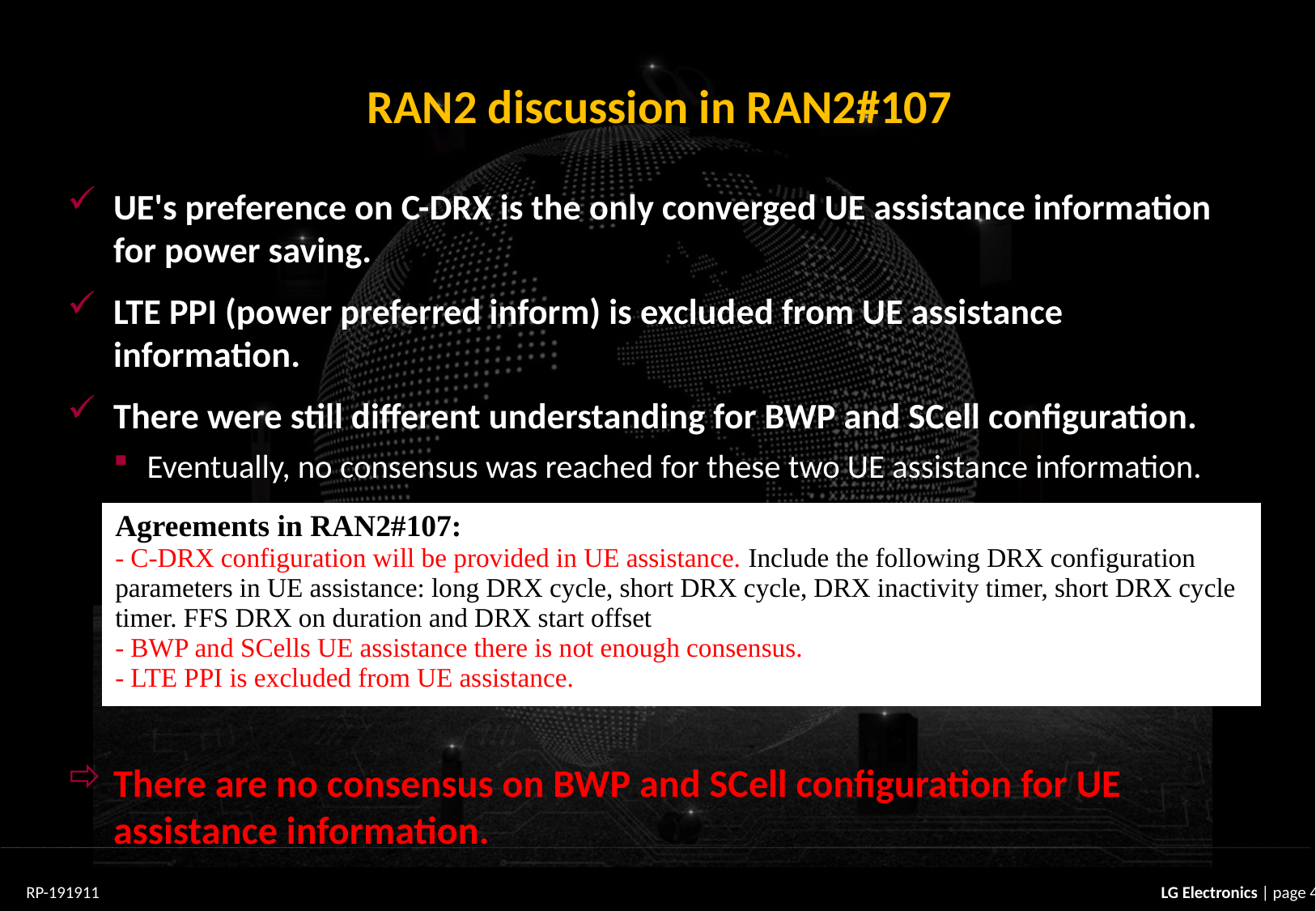

# RAN2 discussion in RAN2#107
UE's preference on C-DRX is the only converged UE assistance information for power saving.
LTE PPI (power preferred inform) is excluded from UE assistance information.
There were still different understanding for BWP and SCell configuration.
Eventually, no consensus was reached for these two UE assistance information.

There are no consensus on BWP and SCell configuration for UE assistance information.
| Agreements in RAN2#107: - C-DRX configuration will be provided in UE assistance. Include the following DRX configuration parameters in UE assistance: long DRX cycle, short DRX cycle, DRX inactivity timer, short DRX cycle timer. FFS DRX on duration and DRX start offset - BWP and SCells UE assistance there is not enough consensus. - LTE PPI is excluded from UE assistance. |
| --- |